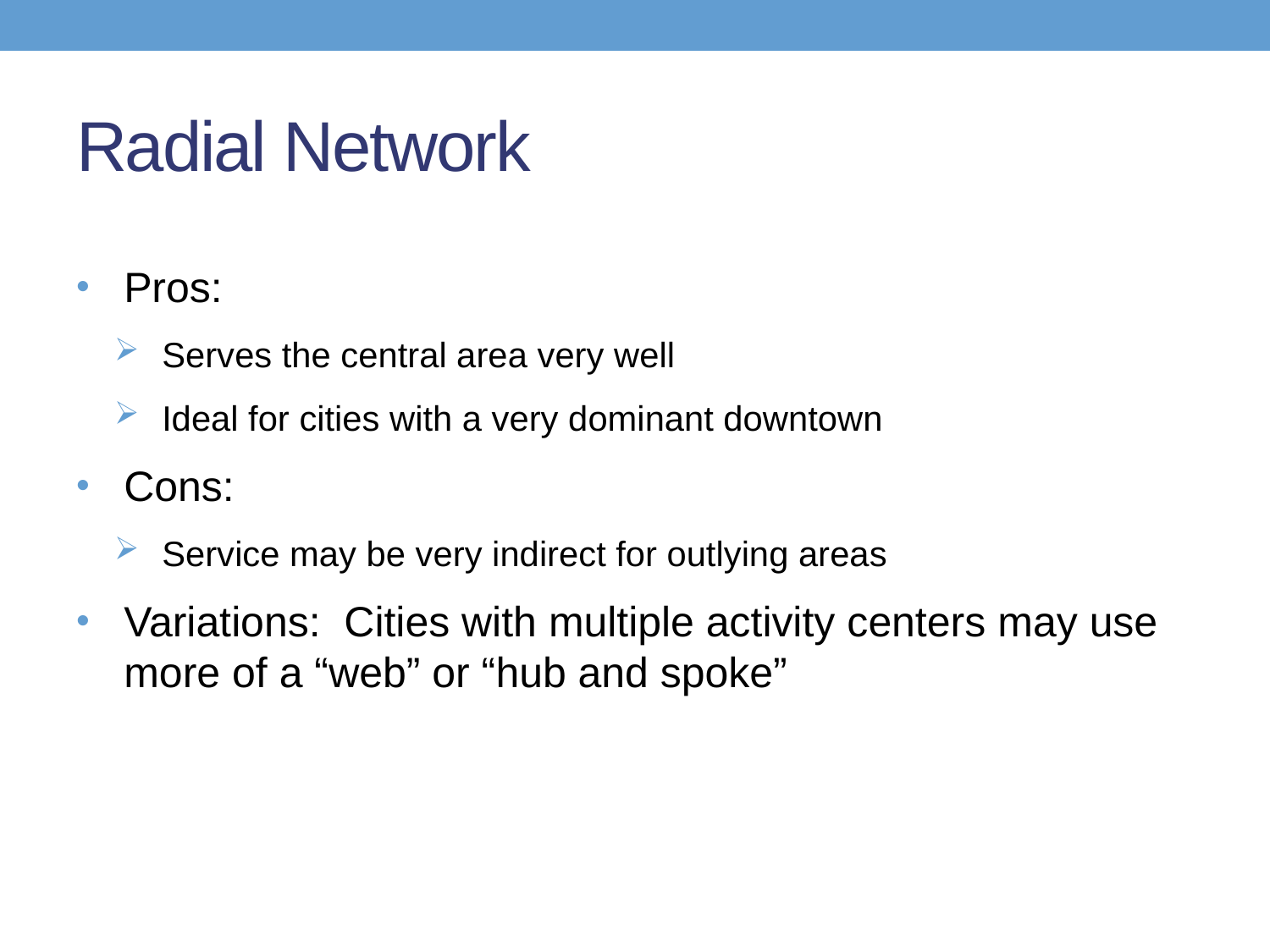

# Radial Network
Pros:
Serves the central area very well
Ideal for cities with a very dominant downtown
Cons:
Service may be very indirect for outlying areas
Variations:  Cities with multiple activity centers may use more of a “web” or “hub and spoke”